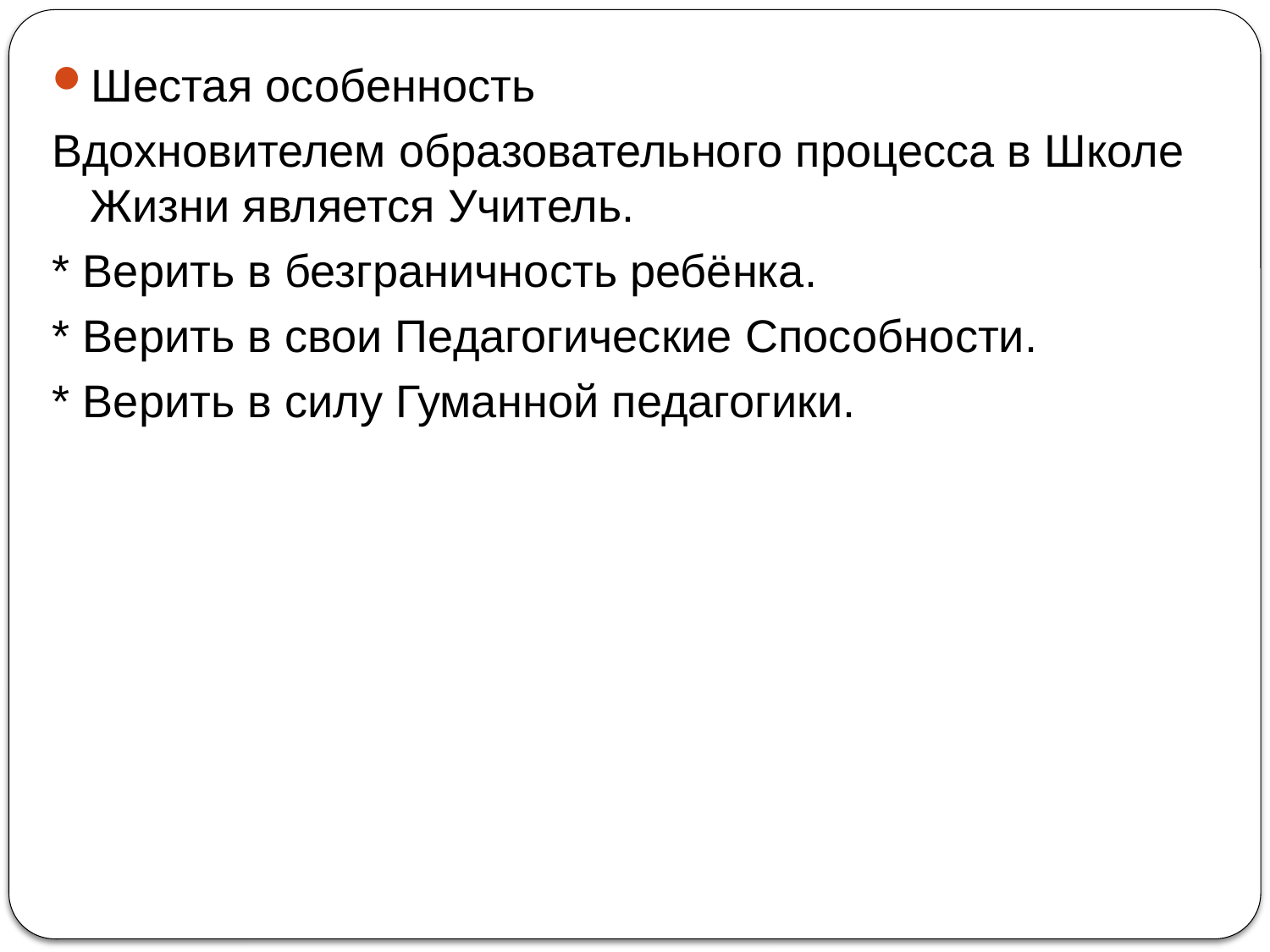

Шестая особенность
Вдохновителем образовательного процесса в Школе Жизни является Учитель.
* Верить в безграничность ребёнка.
* Верить в свои Педагогические Способности.
* Верить в силу Гуманной педагогики.